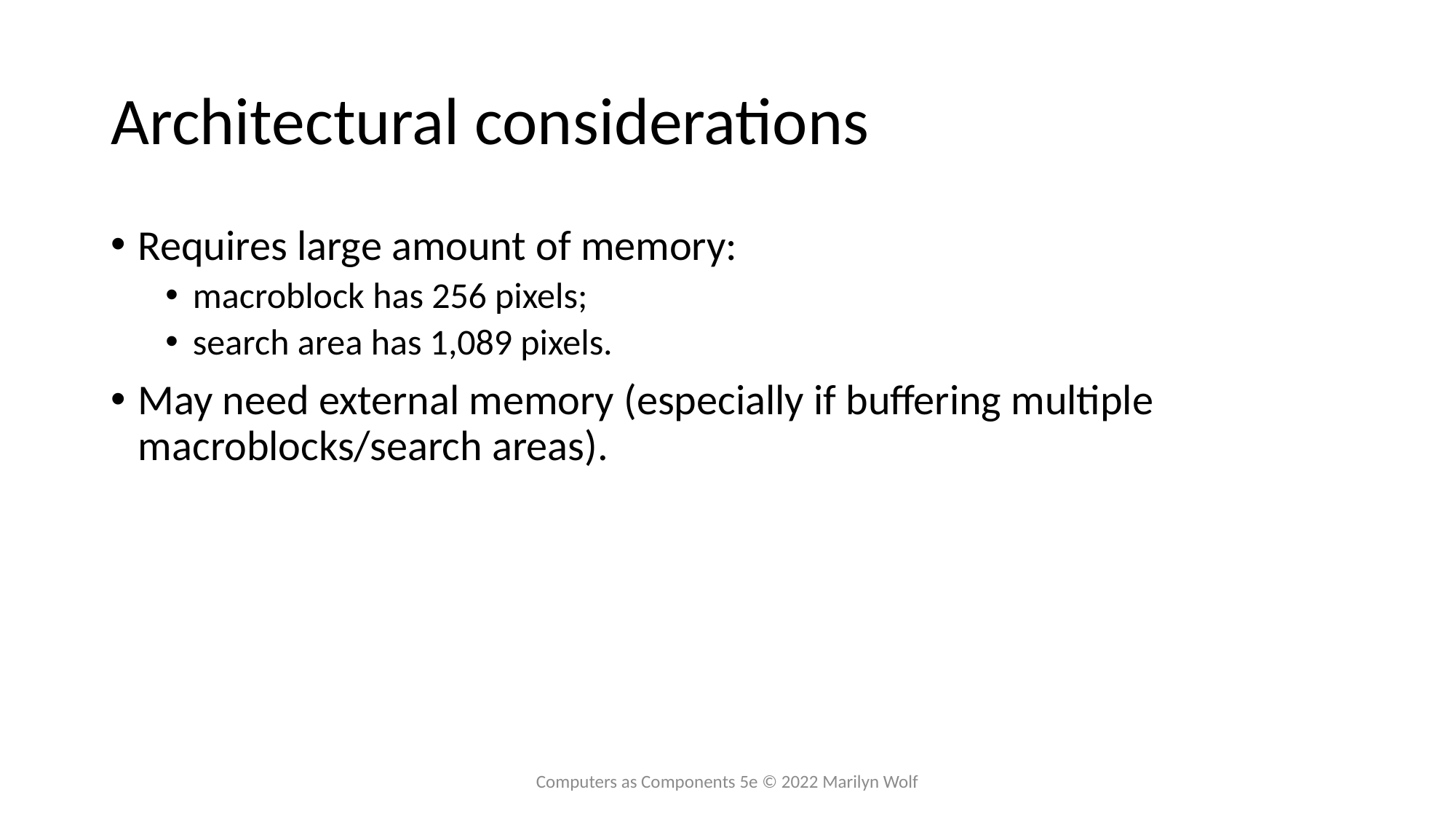

# Architectural considerations
Requires large amount of memory:
macroblock has 256 pixels;
search area has 1,089 pixels.
May need external memory (especially if buffering multiple macroblocks/search areas).
Computers as Components 5e © 2022 Marilyn Wolf